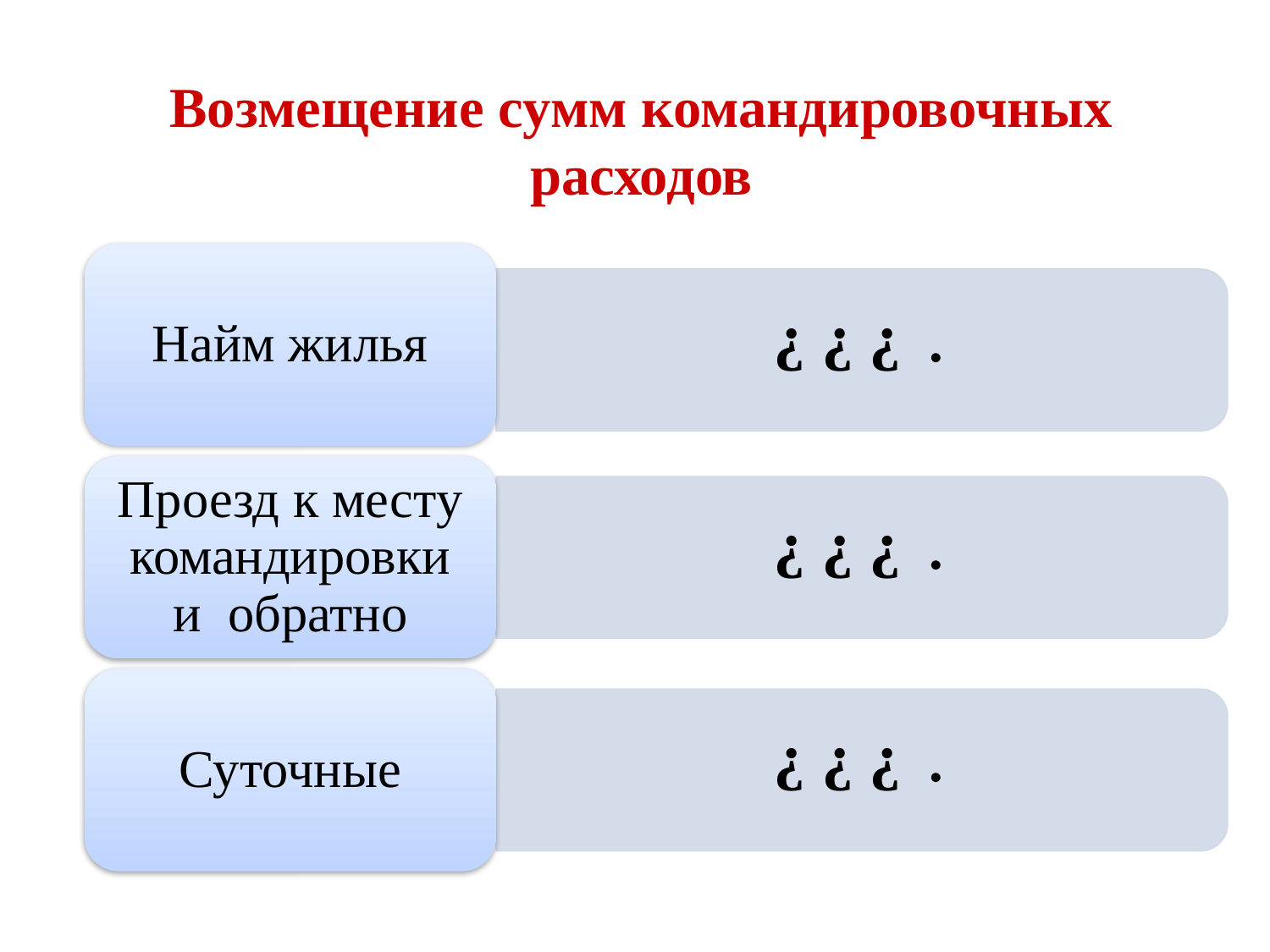

#
Возмещение сумм командировочных расходов

 ? ? ?
Найм жилья
 ? ? ?
Проезд к месту командировки и  обратно
 ? ? ?
Суточные